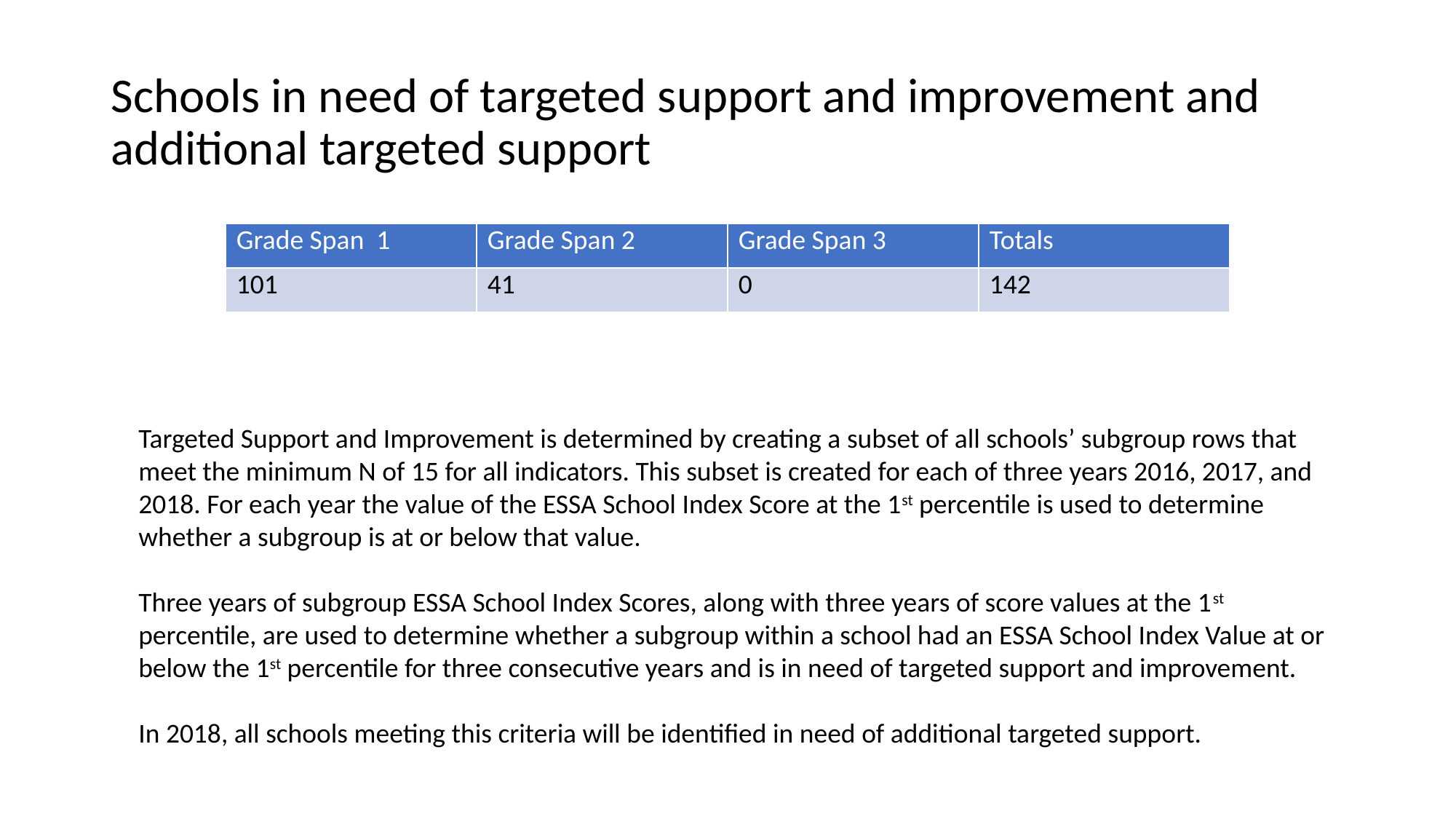

# Schools in need of targeted support and improvement and additional targeted support
| Grade Span 1 | Grade Span 2 | Grade Span 3 | Totals |
| --- | --- | --- | --- |
| 101 | 41 | 0 | 142 |
Targeted Support and Improvement is determined by creating a subset of all schools’ subgroup rows that meet the minimum N of 15 for all indicators. This subset is created for each of three years 2016, 2017, and 2018. For each year the value of the ESSA School Index Score at the 1st percentile is used to determine whether a subgroup is at or below that value.

Three years of subgroup ESSA School Index Scores, along with three years of score values at the 1st percentile, are used to determine whether a subgroup within a school had an ESSA School Index Value at or below the 1st percentile for three consecutive years and is in need of targeted support and improvement.

In 2018, all schools meeting this criteria will be identified in need of additional targeted support.